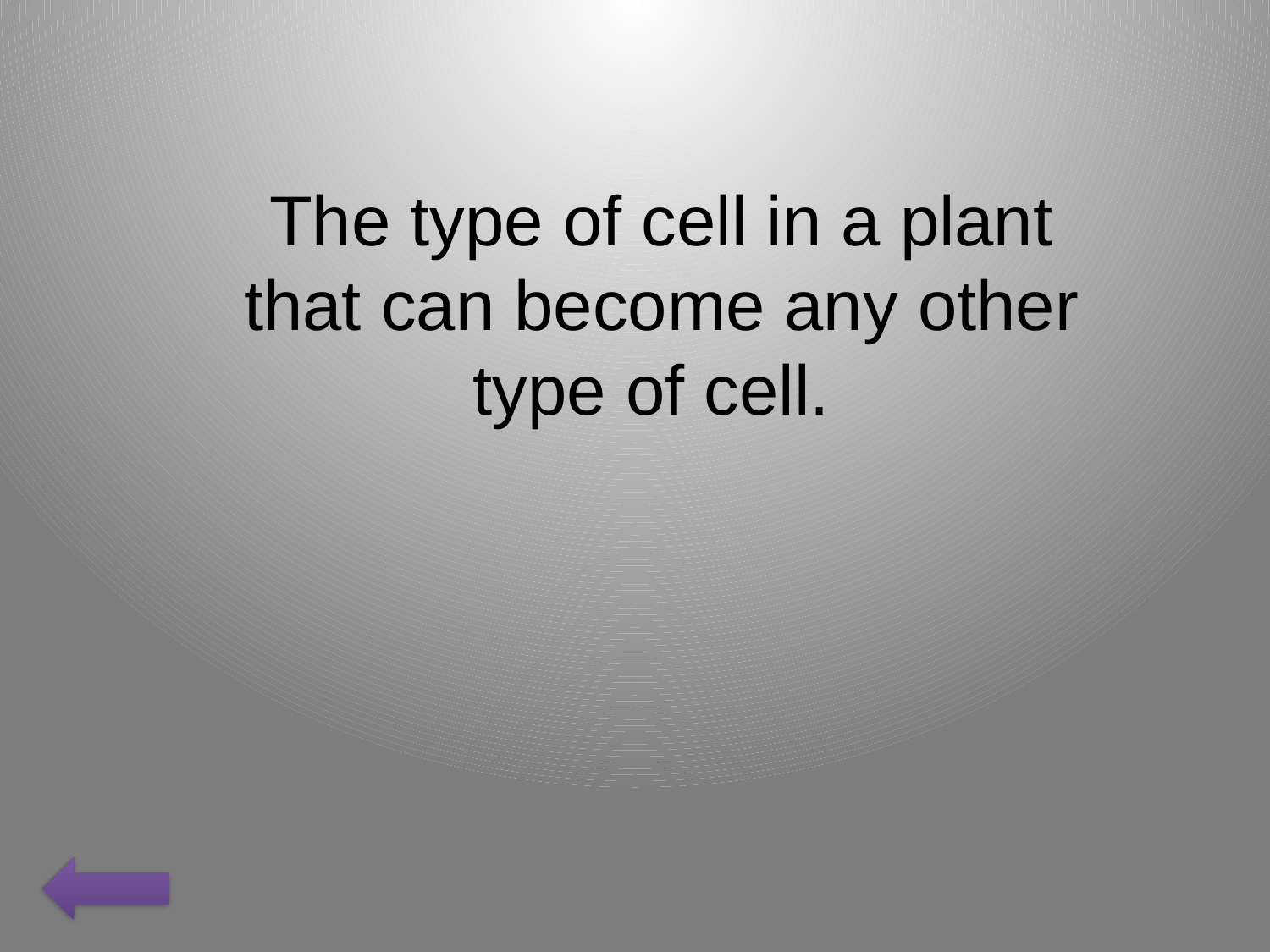

The type of cell in a plant that can become any other type of cell.